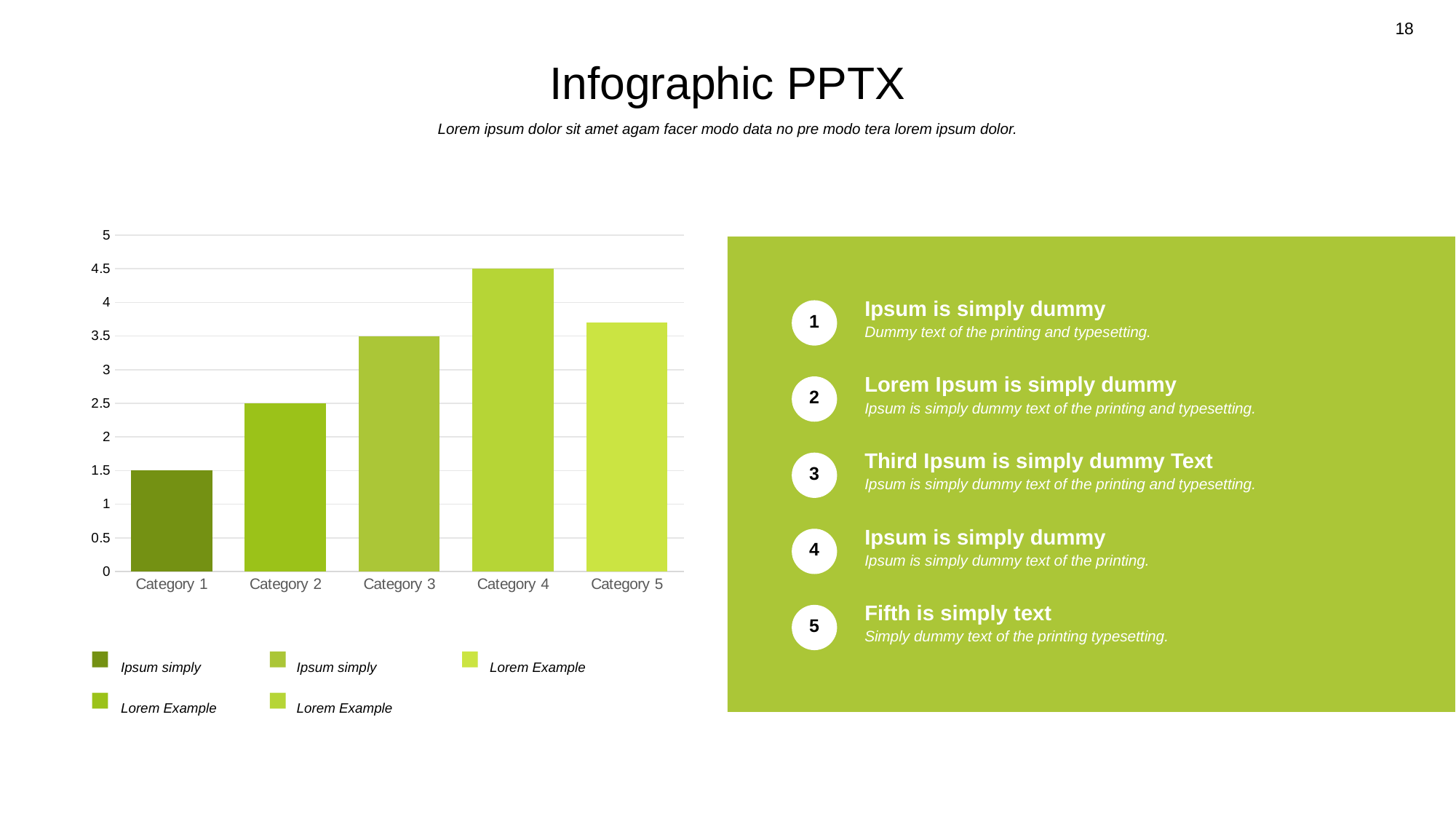

18
# Infographic PPTX
Lorem ipsum dolor sit amet agam facer modo data no pre modo tera lorem ipsum dolor.

### Chart

| Category | Series 1 |
|---|---|
| Category 1 | 1.5 |
| Category 2 | 2.5 |
| Category 3 | 3.5 |
| Category 4 | 4.5 |
| Category 5 | 3.7 |
Ipsum is simply dummy

1
Dummy text of the printing and typesetting.
Lorem Ipsum is simply dummy

2
Ipsum is simply dummy text of the printing and typesetting.
Third Ipsum is simply dummy Text

3
Ipsum is simply dummy text of the printing and typesetting.
Ipsum is simply dummy

4
Ipsum is simply dummy text of the printing.
Fifth is simply text

5
Simply dummy text of the printing typesetting.
Ipsum simply
Lorem Example
Ipsum simply
Lorem Example
Lorem Example